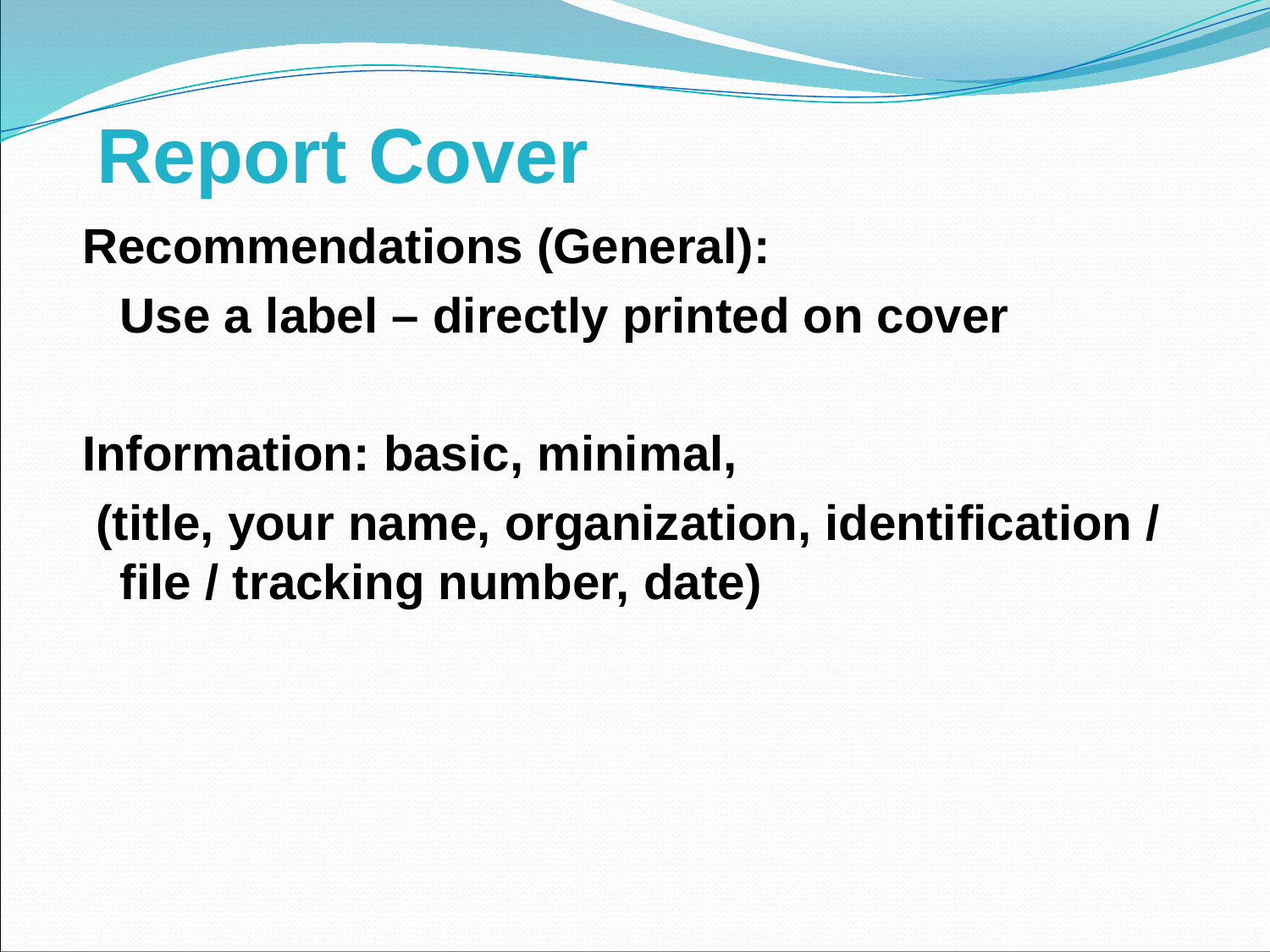

# Report Cover
Recommendations (General):
	Use a label – directly printed on cover

Information: basic, minimal,
 (title, your name, organization, identification / file / tracking number, date)